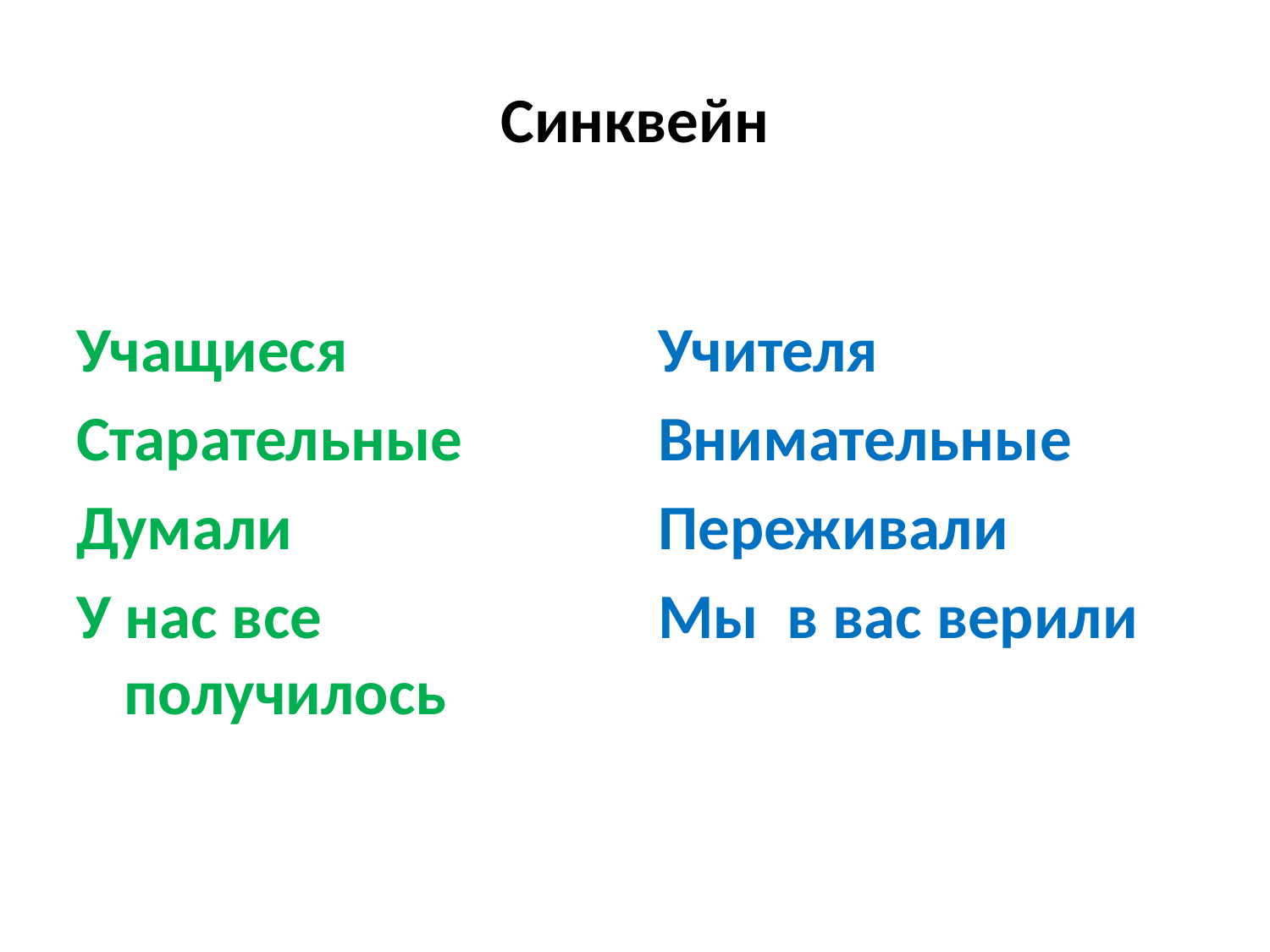

# Синквейн

Учащиеся
Старательные
Думали
У нас все получилось
Учителя
Внимательные
Переживали
Мы  в вас верили